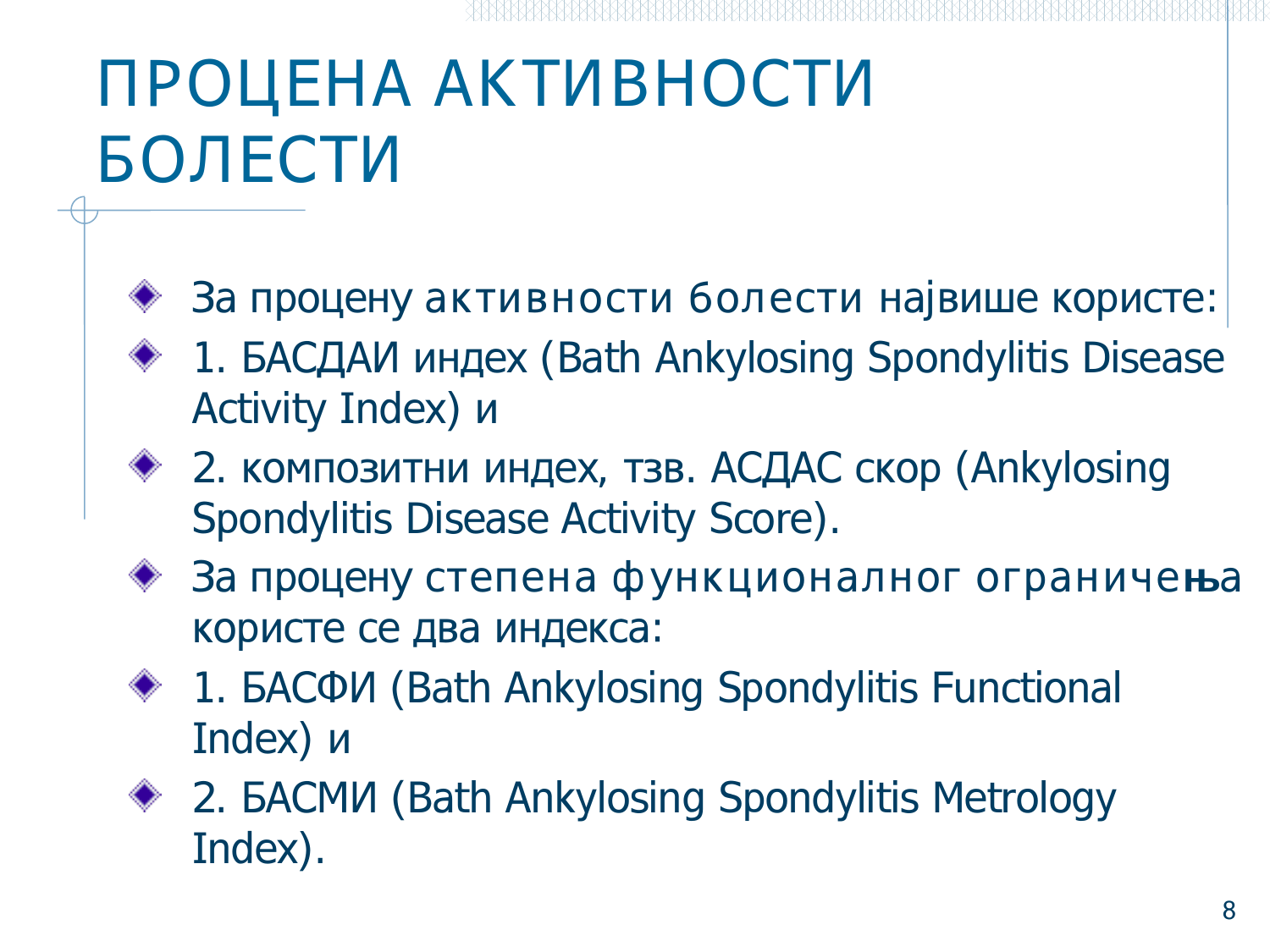

# ПРОЦЕНА АКТИВНОСТИ БОЛЕСТИ
За процену активности болести највише користе:
1. БАСДАИ индеx (Bath Ankylosing Spondylitis Disease Activity Index) и
2. композитни индеx, тзв. АСДАС скор (Ankylosing Spondylitis Disease Activity Score).
За процену степена функционалног ограничења користе се два индекса:
1. БАСФИ (Bath Ankylosing Spondylitis Functional Index) и
2. БАСМИ (Bath Ankylosing Spondylitis Metrology Index).
8